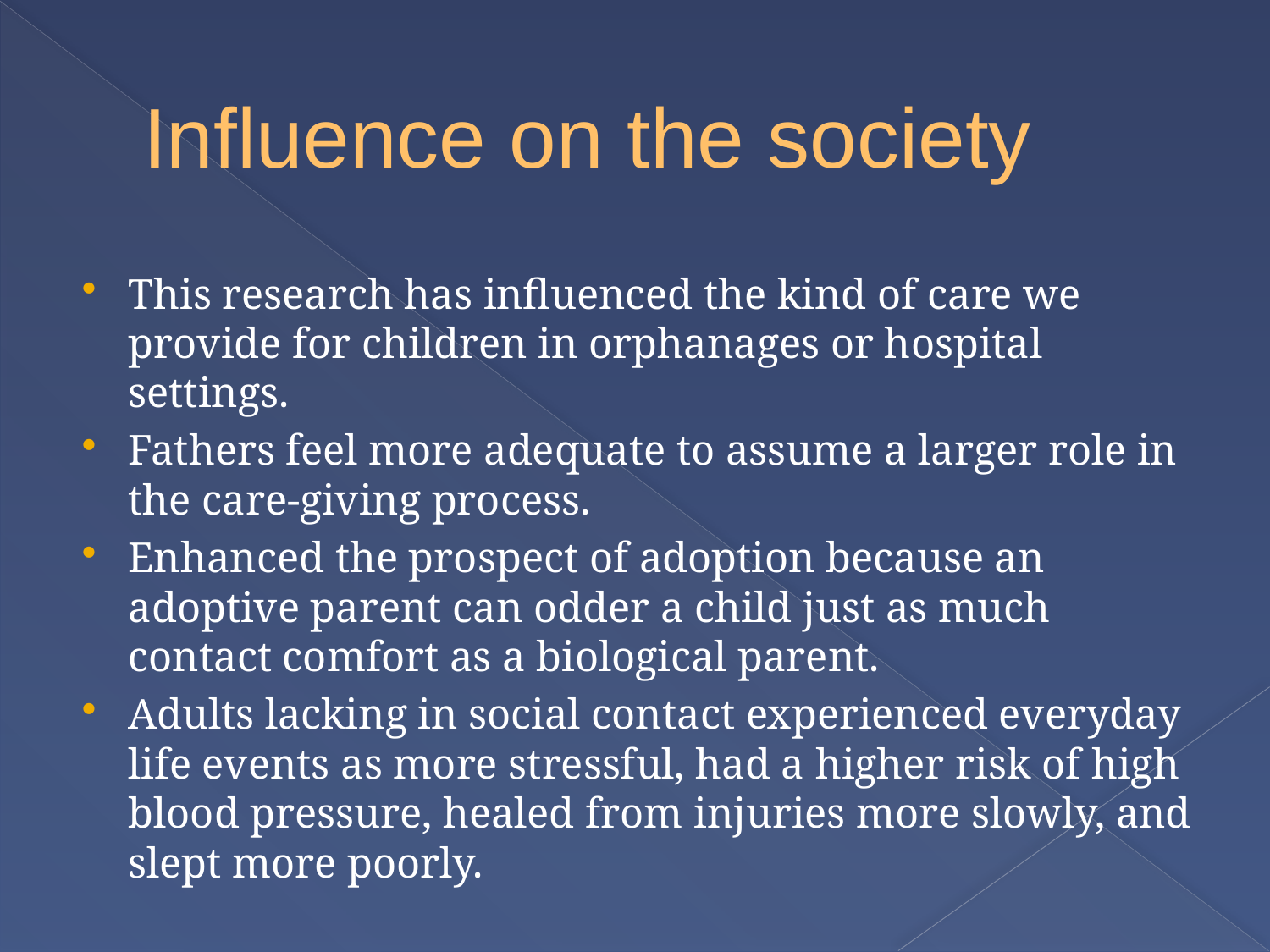

# Influence on the society
This research has influenced the kind of care we provide for children in orphanages or hospital settings.
Fathers feel more adequate to assume a larger role in the care-giving process.
Enhanced the prospect of adoption because an adoptive parent can odder a child just as much contact comfort as a biological parent.
Adults lacking in social contact experienced everyday life events as more stressful, had a higher risk of high blood pressure, healed from injuries more slowly, and slept more poorly.